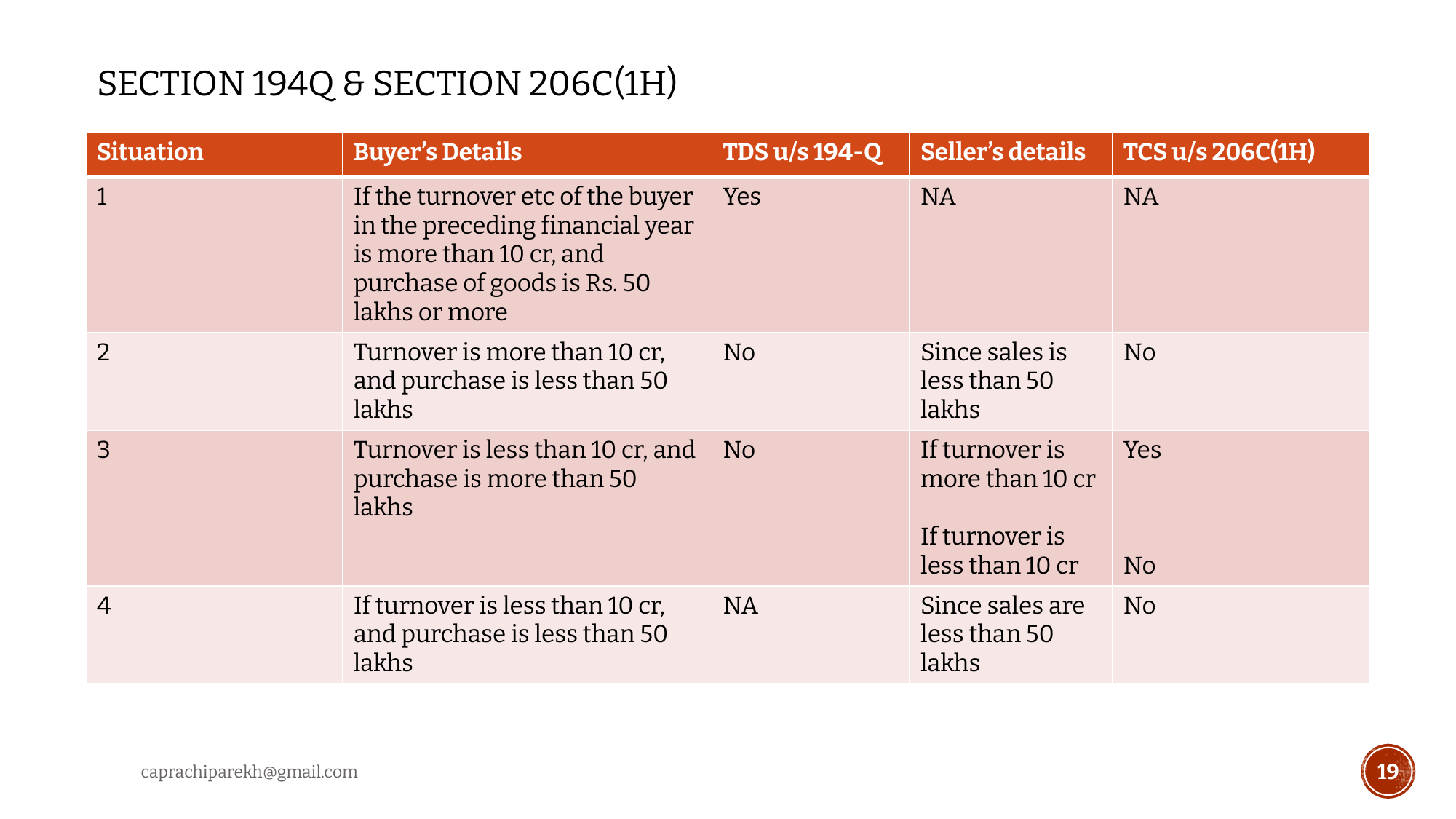

# Section 194Q & Section 206C(1H)
| Situation | Buyer’s Details | TDS u/s 194-Q | Seller’s details | TCS u/s 206C(1H) |
| --- | --- | --- | --- | --- |
| 1 | If the turnover etc of the buyer in the preceding financial year is more than 10 cr, and purchase of goods is Rs. 50 lakhs or more | Yes | NA | NA |
| 2 | Turnover is more than 10 cr, and purchase is less than 50 lakhs | No | Since sales is less than 50 lakhs | No |
| 3 | Turnover is less than 10 cr, and purchase is more than 50 lakhs | No | If turnover is more than 10 cr If turnover is less than 10 cr | Yes No |
| 4 | If turnover is less than 10 cr, and purchase is less than 50 lakhs | NA | Since sales are less than 50 lakhs | No |
caprachiparekh@gmail.com
19